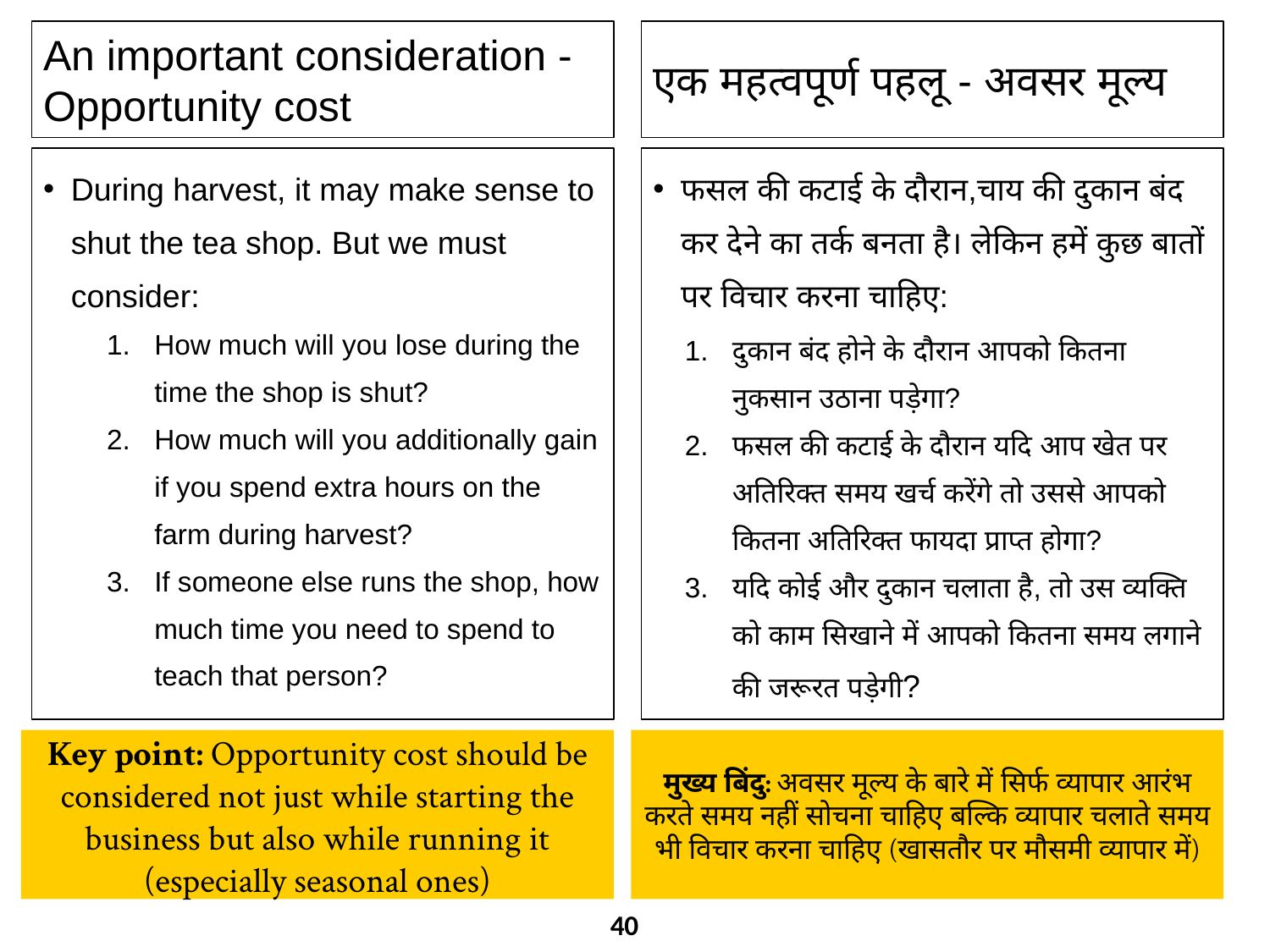

An important consideration - Opportunity cost
एक महत्वपूर्ण पहलू - अवसर मूल्य
During harvest, it may make sense to shut the tea shop. But we must consider:
How much will you lose during the time the shop is shut?
How much will you additionally gain if you spend extra hours on the farm during harvest?
If someone else runs the shop, how much time you need to spend to teach that person?
फसल की कटाई के दौरान,चाय की दुकान बंद कर देने का तर्क बनता है। लेकिन हमें कुछ बातों पर विचार करना चाहिए:
दुकान बंद होने के दौरान आपको कितना नुकसान उठाना पड़ेगा?
फसल की कटाई के दौरान यदि आप खेत पर अतिरिक्त समय खर्च करेंगे तो उससे आपको कितना अतिरिक्त फायदा प्राप्त होगा?
यदि कोई और दुकान चलाता है, तो उस व्यक्ति को काम सिखाने में आपको कितना समय लगाने की जरूरत पड़ेगी?
Key point: Opportunity cost should be considered not just while starting the business but also while running it (especially seasonal ones)
मुख्य बिंदु: अवसर मूल्य के बारे में सिर्फ व्यापार आरंभ करते समय नहीं सोचना चाहिए बल्कि व्यापार चलाते समय भी विचार करना चाहिए (खासतौर पर मौसमी व्यापार में)
40